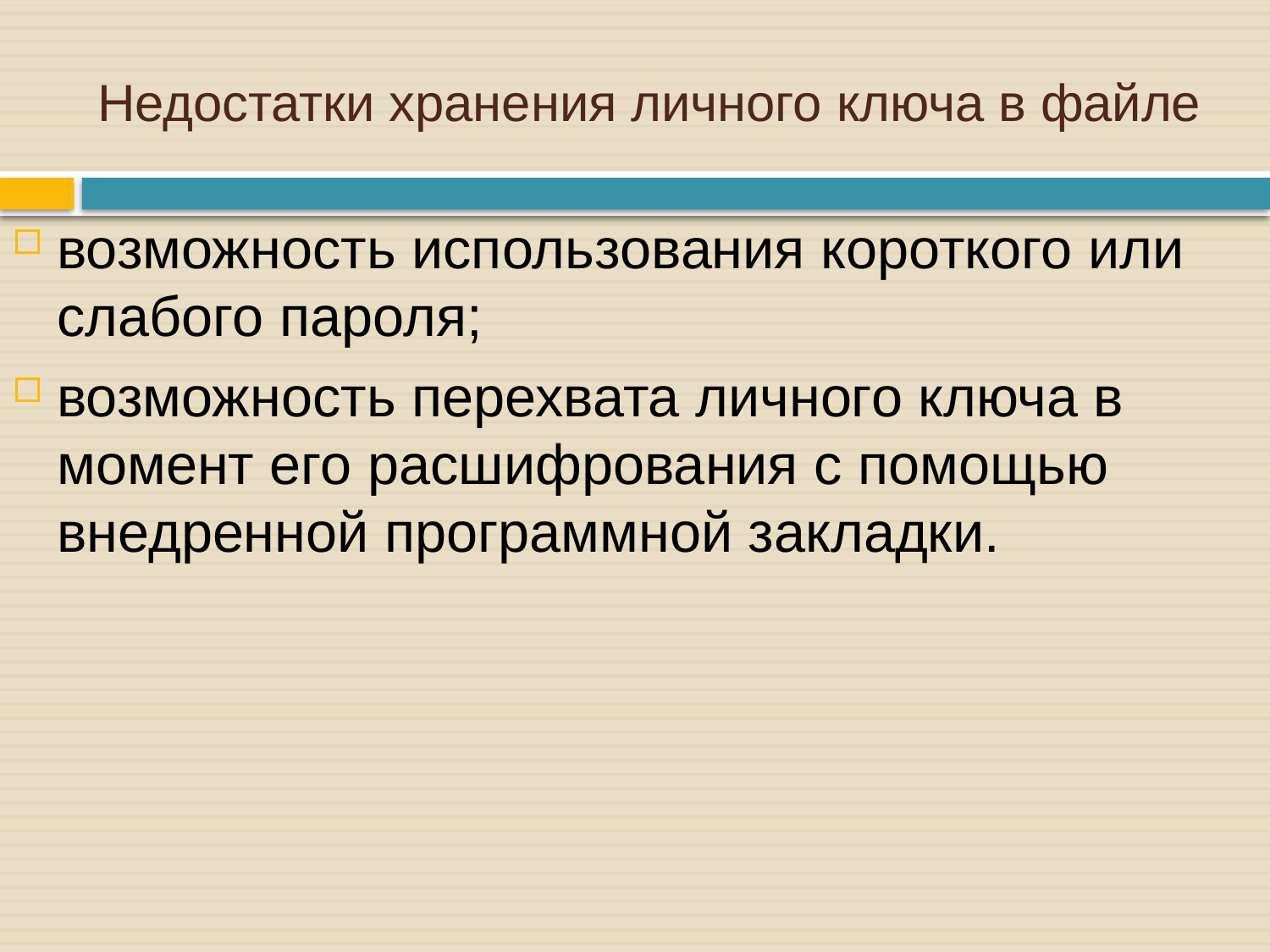

# Недостатки хранения личного ключа в файле
возможность использования короткого или слабого пароля;
возможность перехвата личного ключа в момент его расшифрования с помощью внедренной программной закладки.